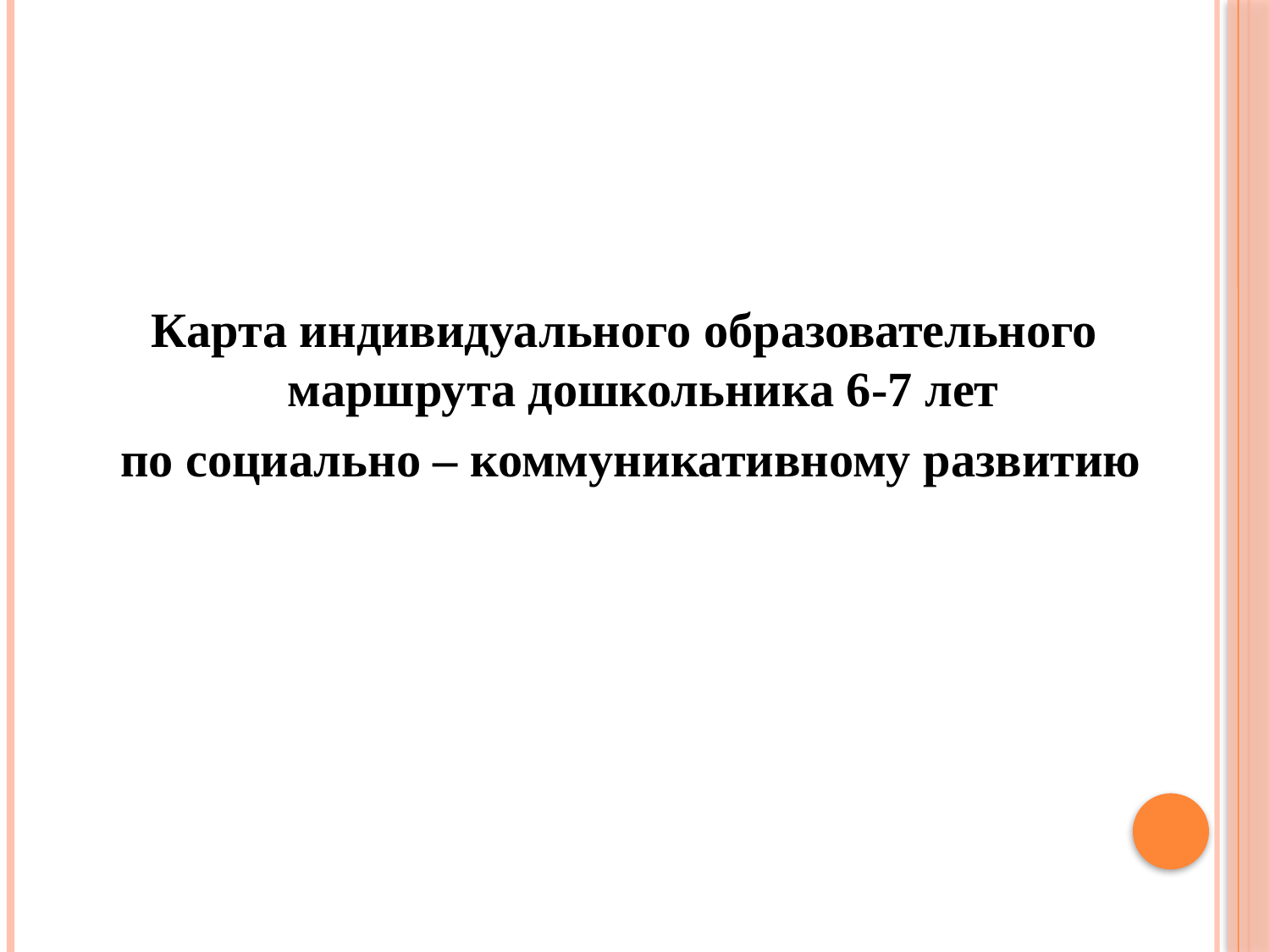

Карта индивидуального образовательного маршрута дошкольника 6-7 лет
 по социально – коммуникативному развитию